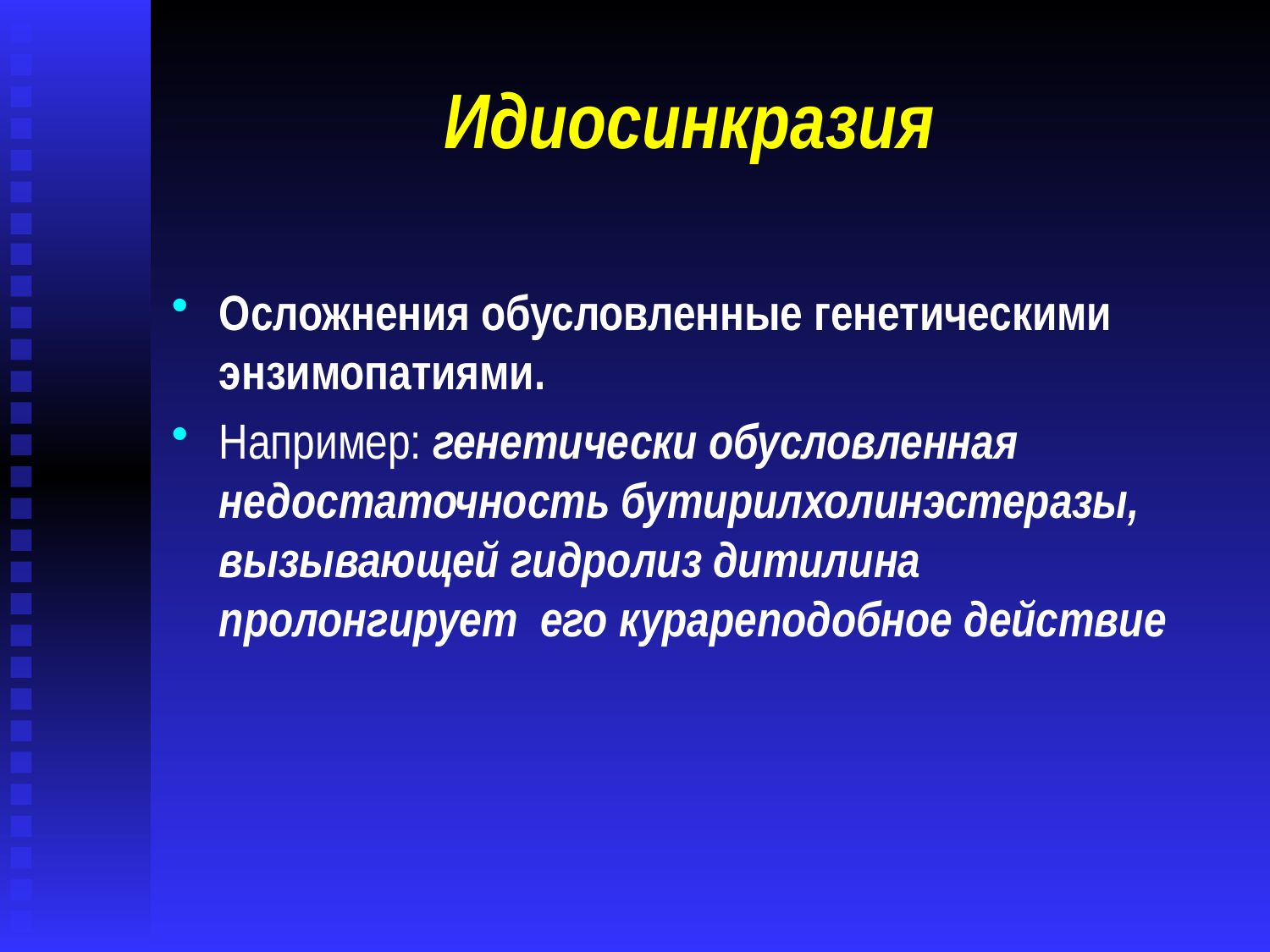

# Идиосинкразия
Осложнения обусловленные генетическими энзимопатиями.
Например: генетически обусловленная недостаточность бутирилхолинэстеразы, вызывающей гидролиз дитилина пролонгирует  его курареподобное действие